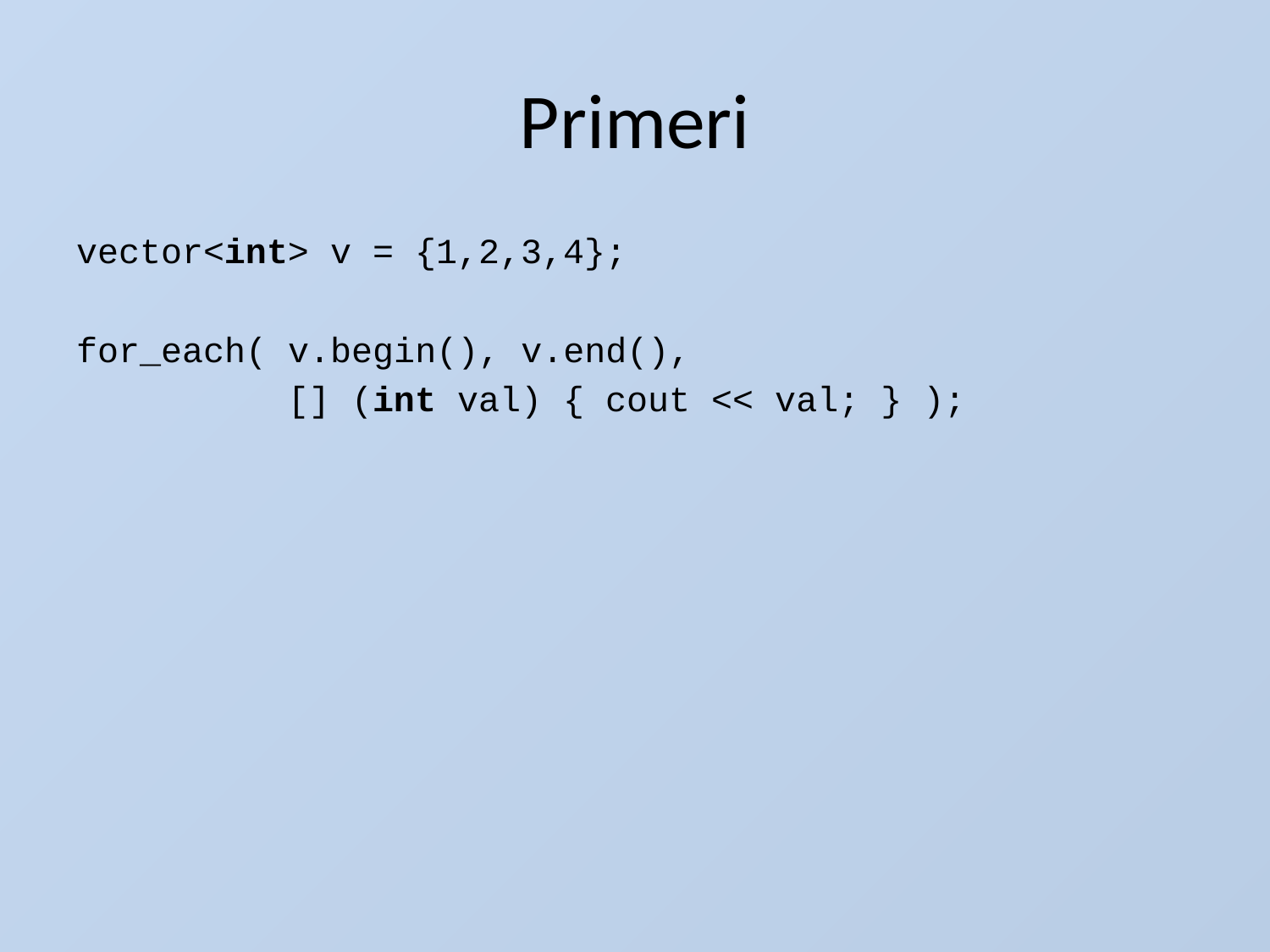

# Primeri
vector<int> v = {1,2,3,4};

for_each( v.begin(), v.end(),
          [] (int val) { cout << val; } );